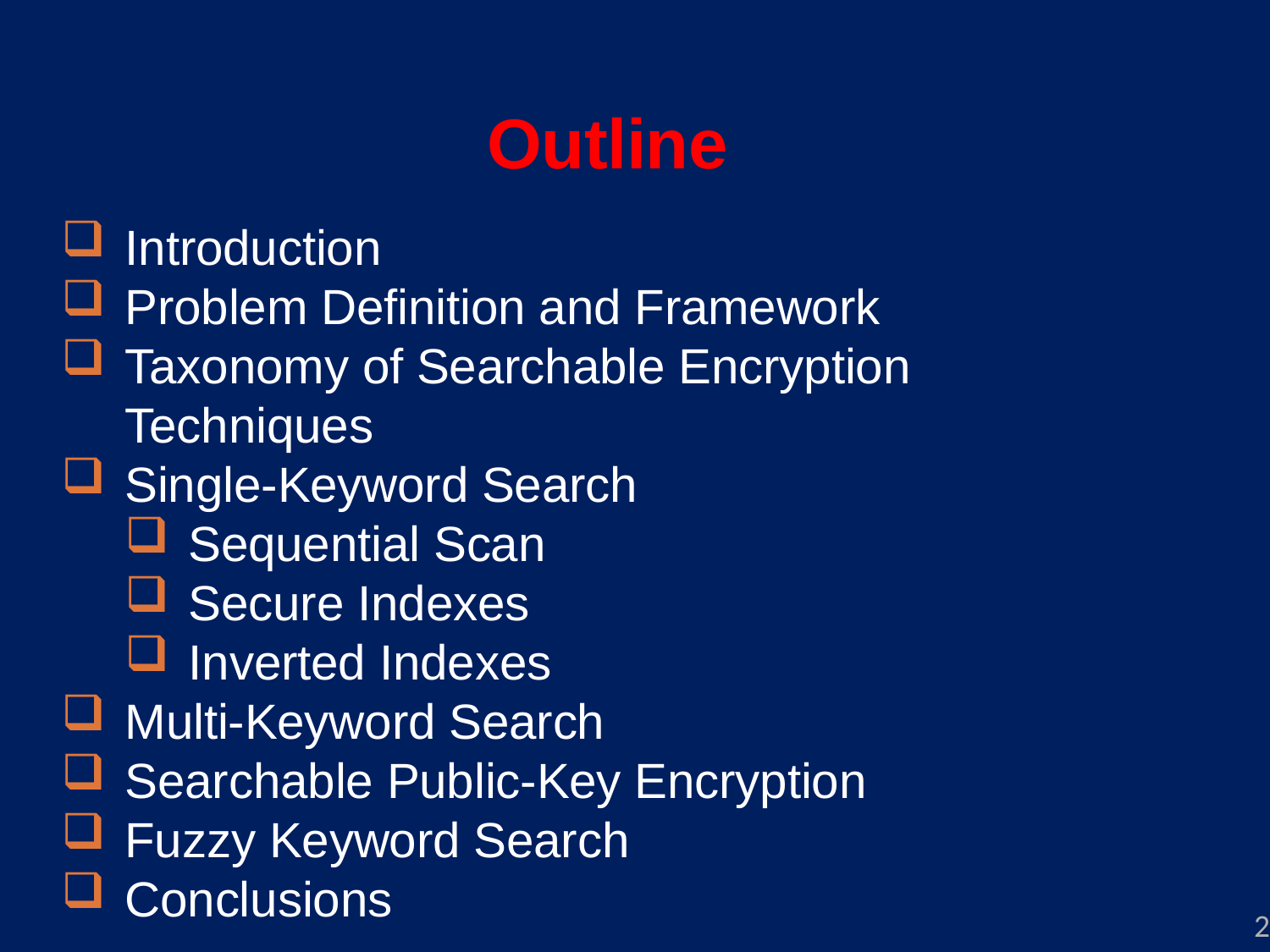

Outline
Introduction
Problem Definition and Framework
Taxonomy of Searchable Encryption Techniques
Single-Keyword Search
Sequential Scan
Secure Indexes
Inverted Indexes
Multi-Keyword Search
Searchable Public-Key Encryption
Fuzzy Keyword Search
Conclusions
2